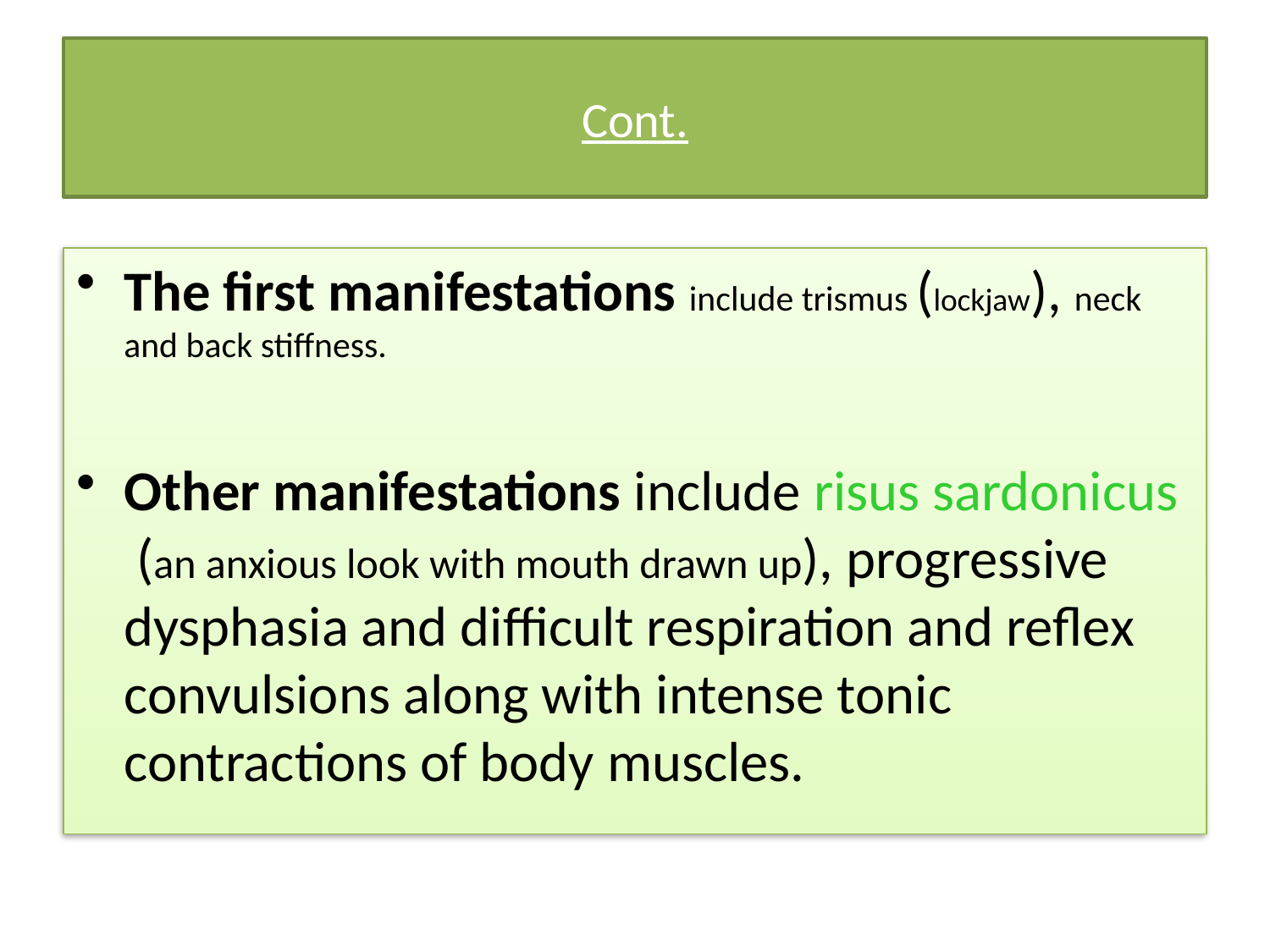

# Cont.
The first manifestations include trismus (lockjaw), neck and back stiffness.

Other manifestations include risus sardonicus   (an anxious look with mouth drawn up), progressive dysphasia and difficult respiration and reflex convulsions along with intense tonic contractions of body muscles.